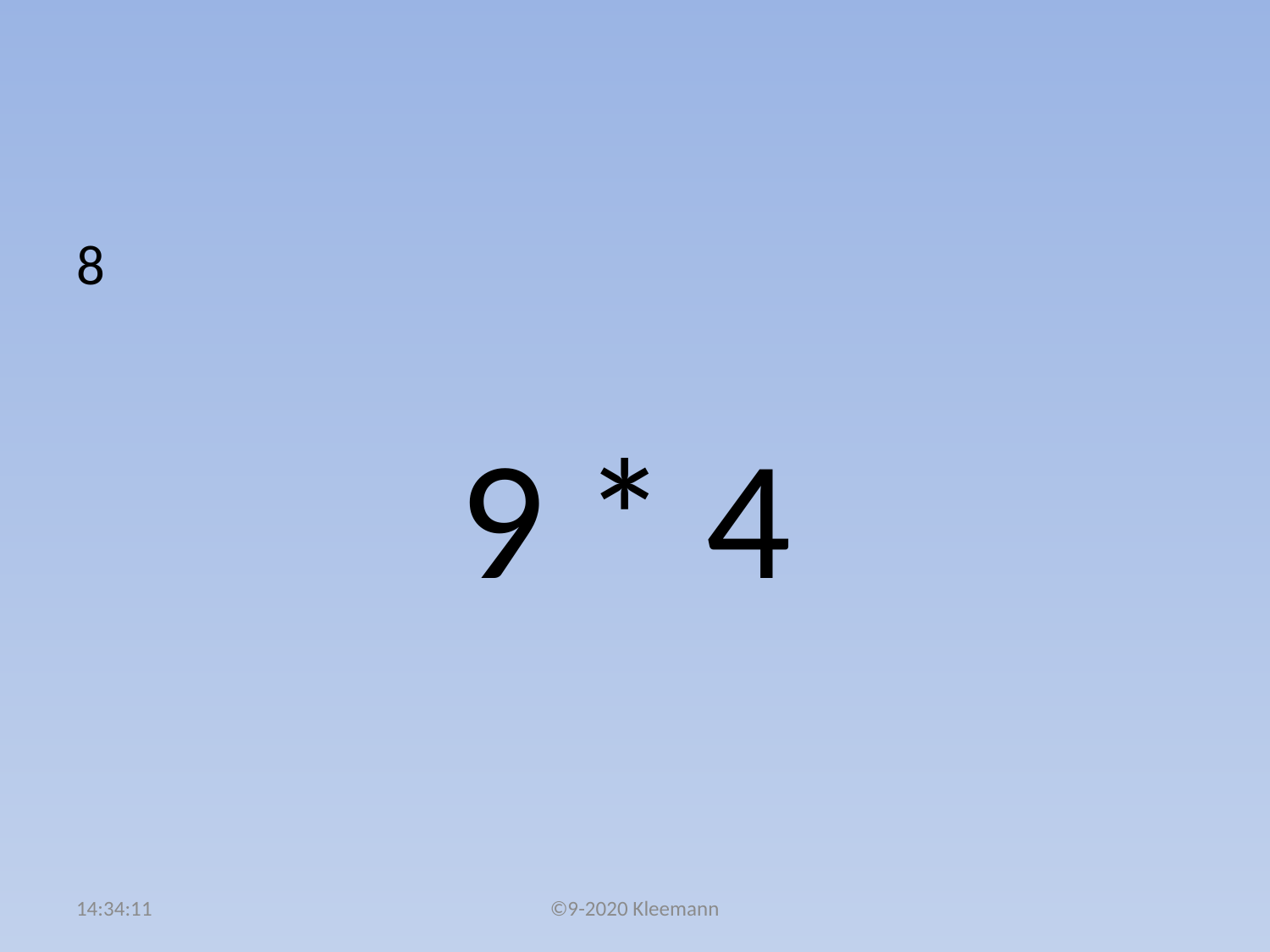

#
8

          9 * 4
14:34:11
©9-2020 Kleemann